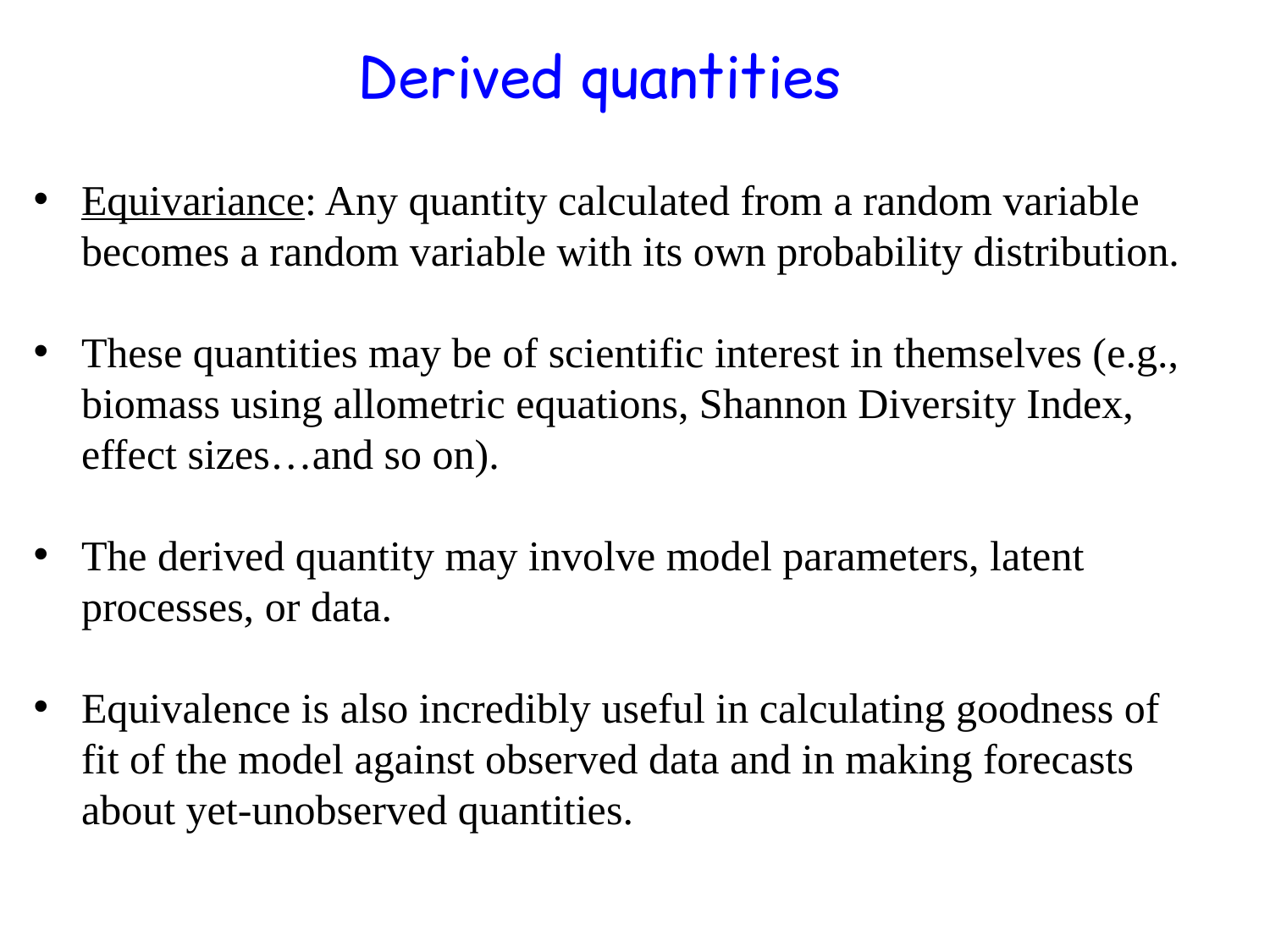

Derived quantities
Equivariance: Any quantity calculated from a random variable becomes a random variable with its own probability distribution.

These quantities may be of scientific interest in themselves (e.g., biomass using allometric equations, Shannon Diversity Index, effect sizes…and so on).

The derived quantity may involve model parameters, latent processes, or data.

Equivalence is also incredibly useful in calculating goodness of fit of the model against observed data and in making forecasts about yet-unobserved quantities.